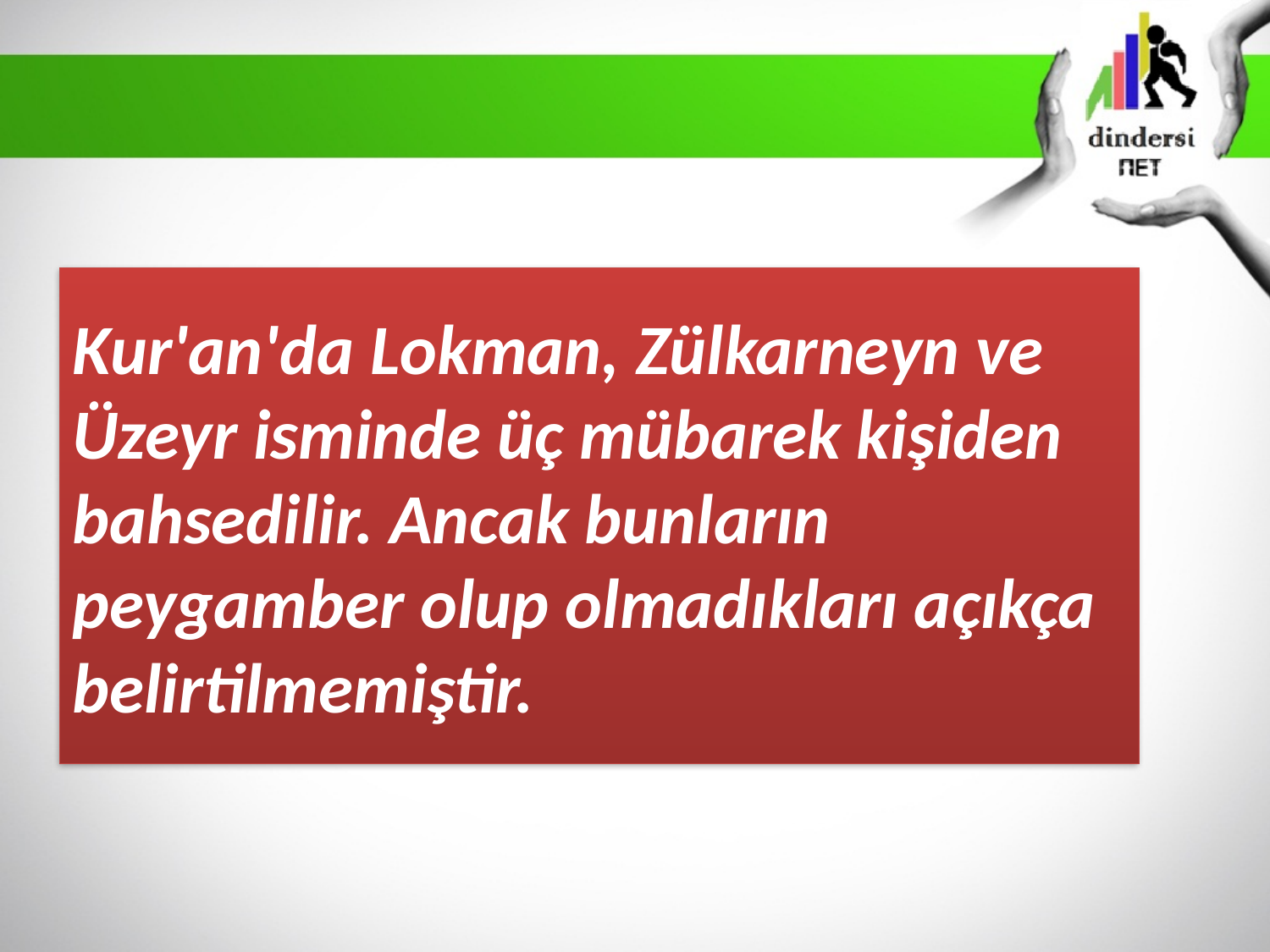

# Kur'an'da Lokman, Zülkarneyn ve Üzeyr isminde üç mübarek kişiden bahsedilir. Ancak bunların peygamber olup olmadıkları açıkça belirtilmemiştir.